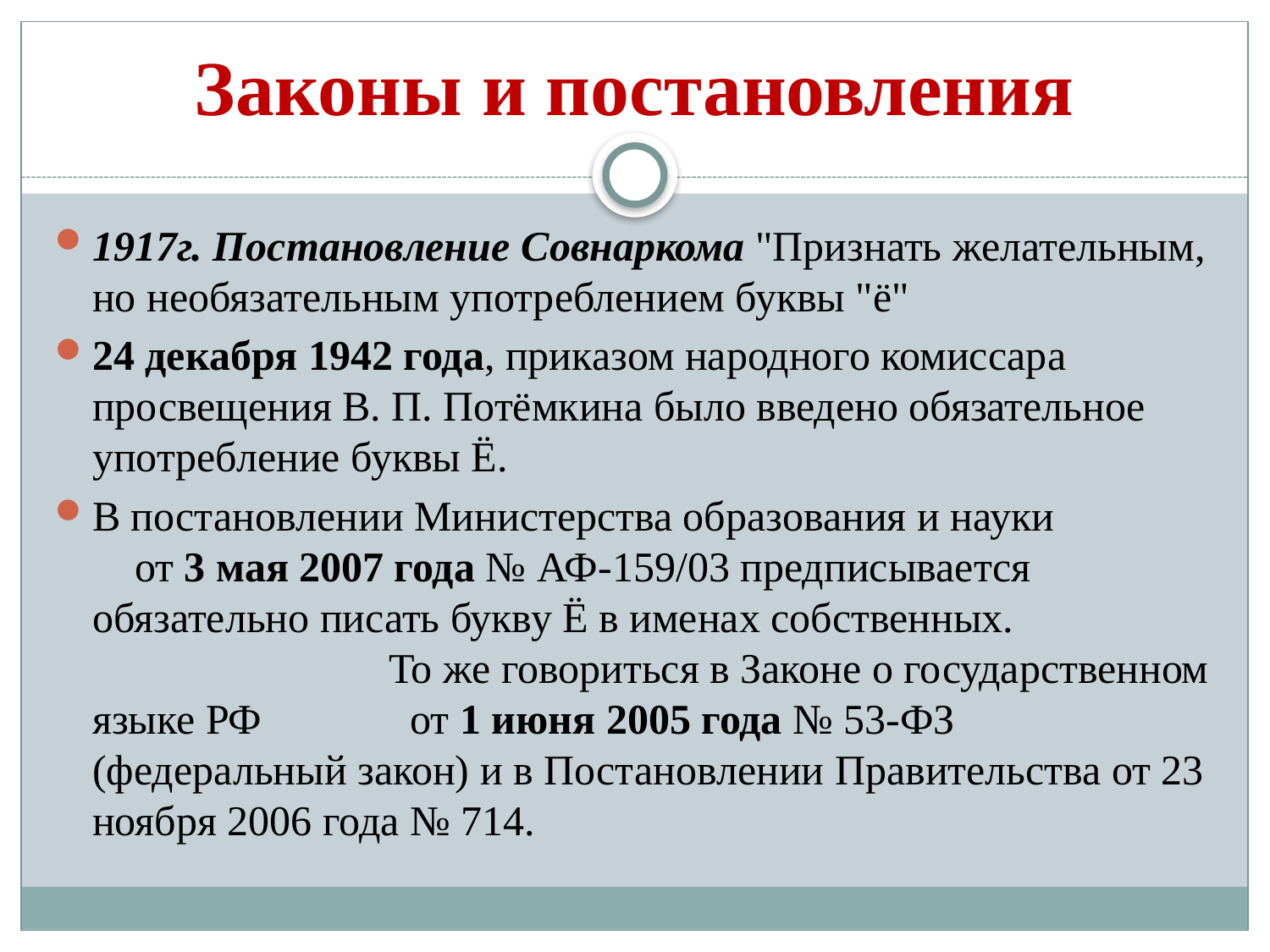

# Законы и постановления
1917г. Постановление Совнаркома "Признать желательным, но необязательным употреблением буквы "ё"
24 декабря 1942 года, приказом народного комиссара просвещения В. П. Потёмкина было введено обязательное употребление буквы Ё.
В постановлении Министерства образования и науки                   от 3 мая 2007 года № АФ-159/03 предписывается обязательно писать букву Ё в именах собственных.                                               То же говориться в Законе о государственном языке РФ              от 1 июня 2005 года № 53-ФЗ (федеральный закон) и в Постановлении Правительства от 23 ноября 2006 года № 714.